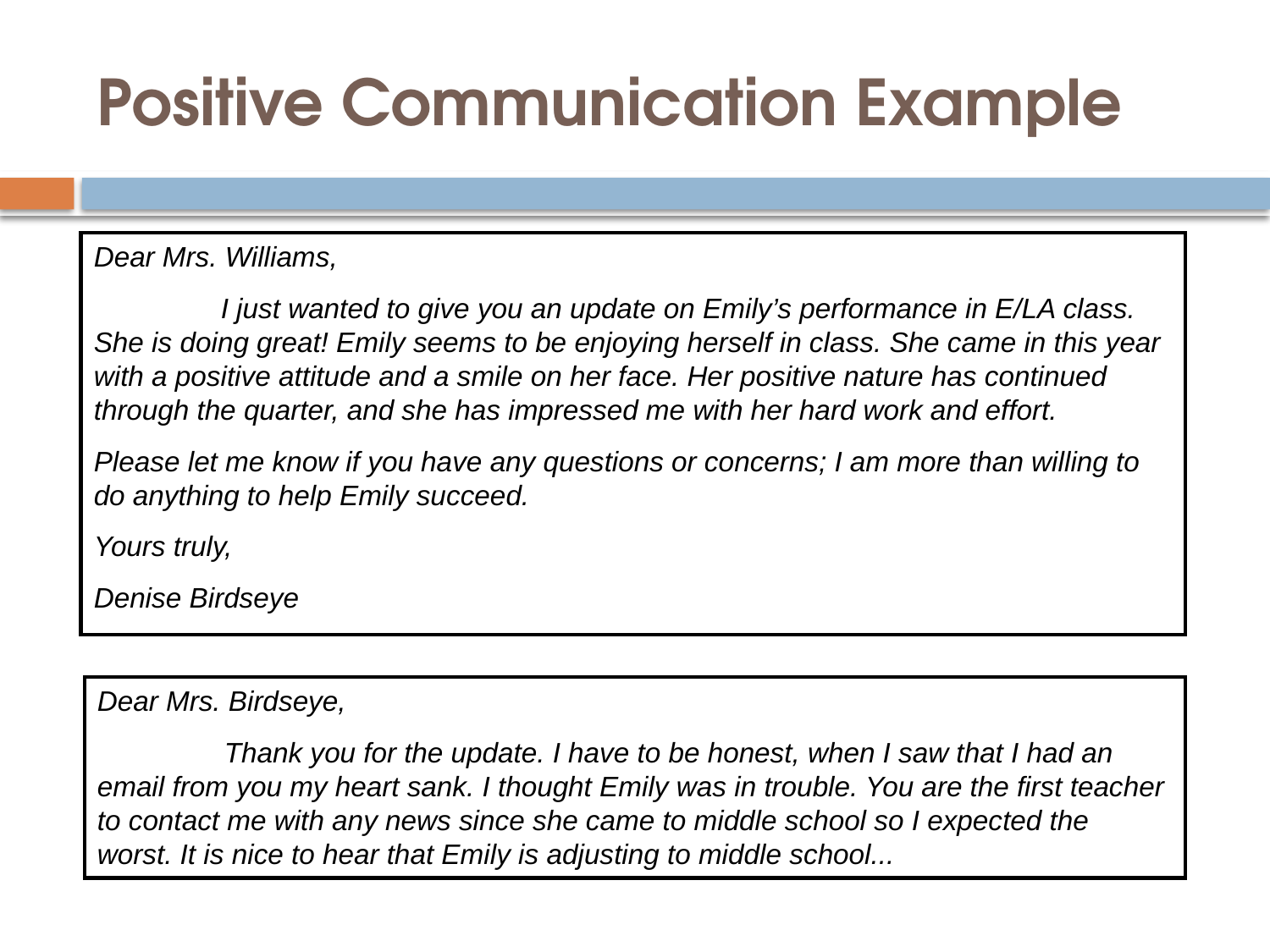

# Positive Communication Example
Dear Mrs. Williams,
	I just wanted to give you an update on Emily’s performance in E/LA class. She is doing great! Emily seems to be enjoying herself in class. She came in this year with a positive attitude and a smile on her face. Her positive nature has continued through the quarter, and she has impressed me with her hard work and effort.
Please let me know if you have any questions or concerns; I am more than willing to do anything to help Emily succeed.
Yours truly,
Denise Birdseye

Yours truly,
Denise Birdseye
Dear Mrs. Birdseye,
	Thank you for the update. I have to be honest, when I saw that I had an email from you my heart sank. I thought Emily was in trouble. You are the first teacher to contact me with any news since she came to middle school so I expected the worst. It is nice to hear that Emily is adjusting to middle school...